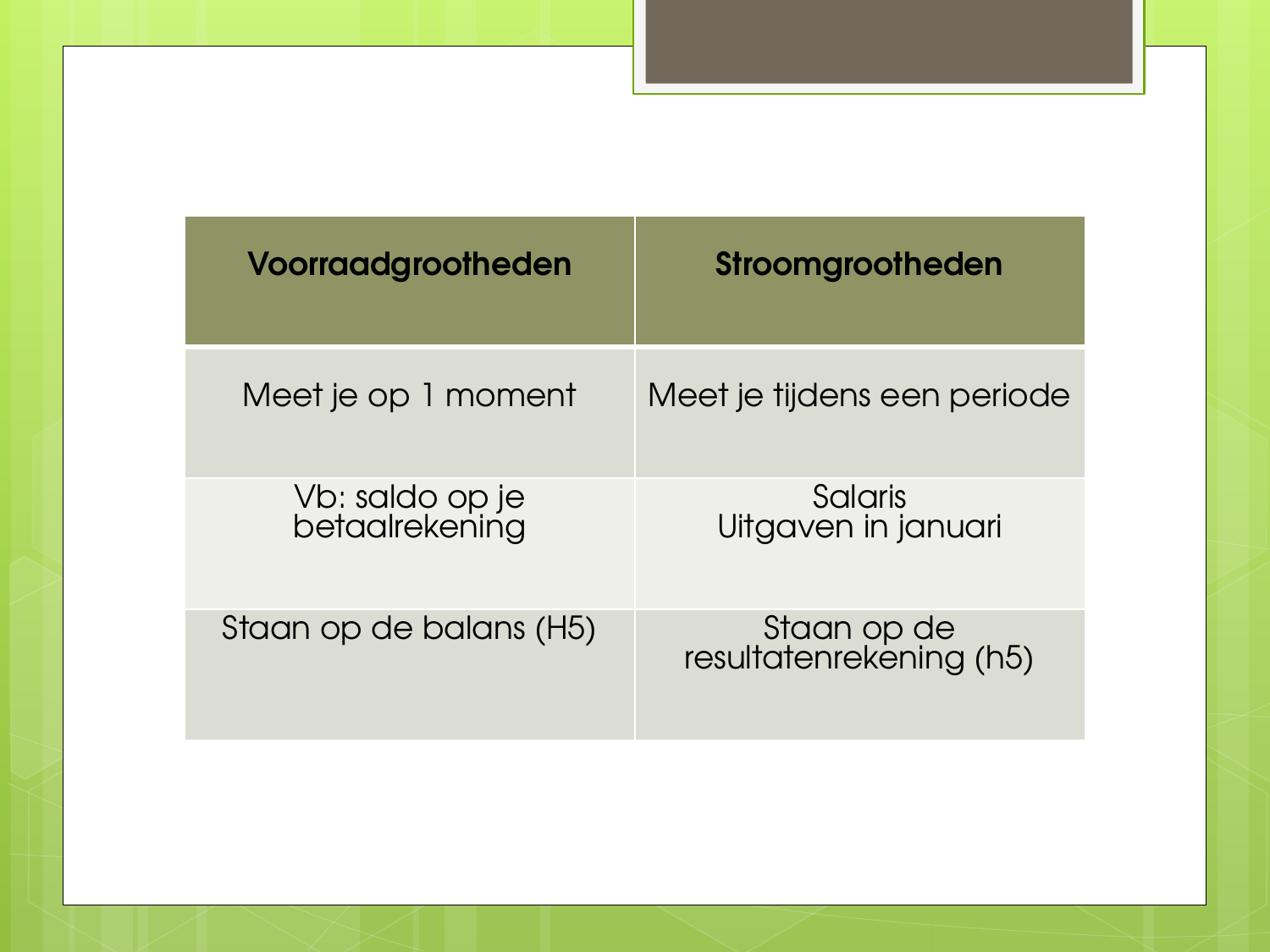

#
| Voorraadgrootheden | Stroomgrootheden |
| --- | --- |
| Meet je op 1 moment | Meet je tijdens een periode |
| Vb: saldo op je betaalrekening | Salaris Uitgaven in januari |
| Staan op de balans (H5) | Staan op de resultatenrekening (h5) |